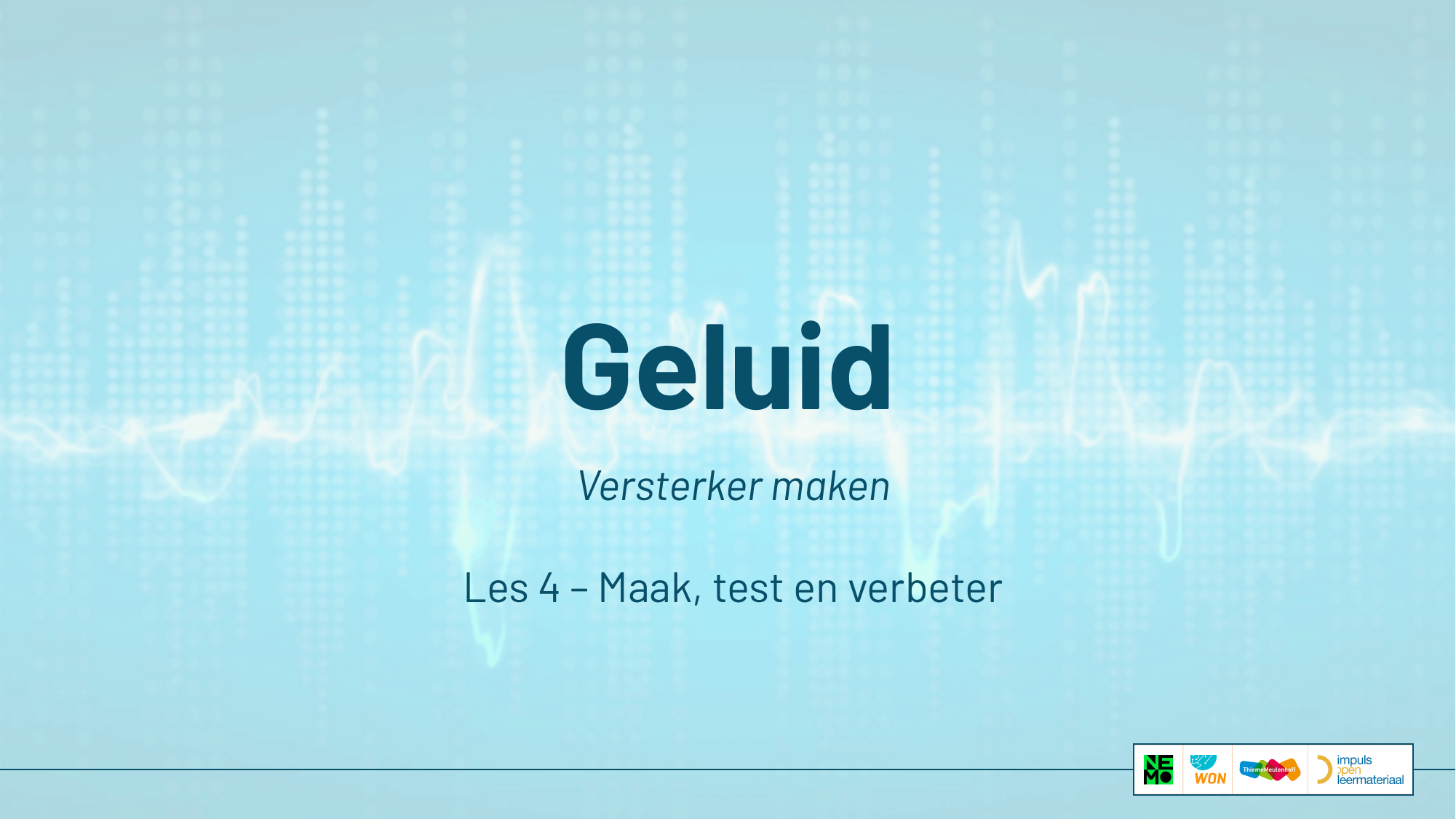

# Geluid
Versterker maken

Les 4 – Maak, test en verbeter